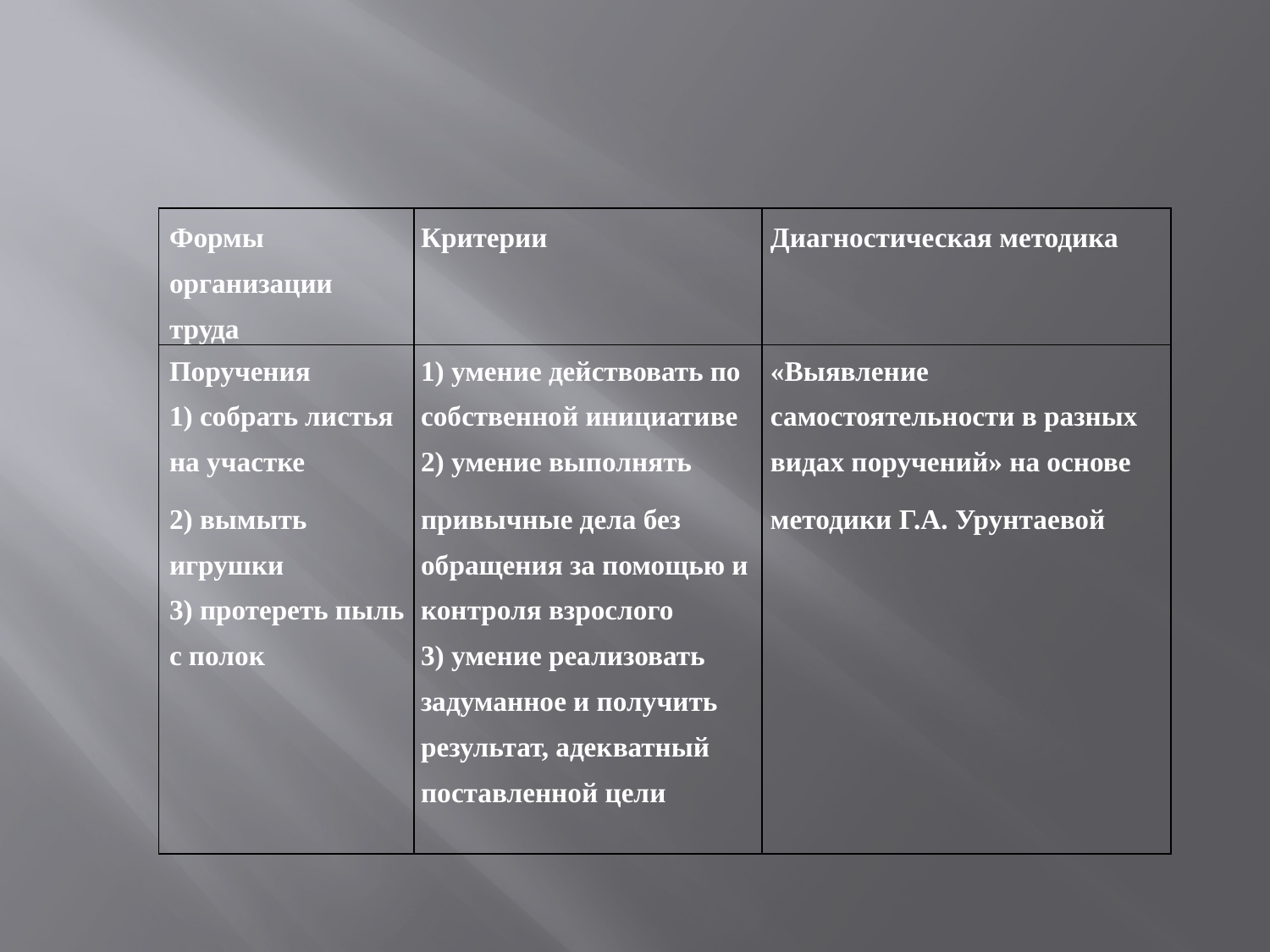

#
| Формы | Критерии | Диагностическая методика |
| --- | --- | --- |
| организации |  |  |
| труда |  |  |
| Поручения | 1) умение действовать по | «Выявление |
| 1) собрать листья | собственной инициативе | самостоятельности в разных |
| на участке | 2) умение выполнять | видах поручений» на основе |
| 2) вымыть | привычные дела без | методики Г.А. Урунтаевой |
| игрушки | обращения за помощью и |  |
| 3) протереть пыль | контроля взрослого |  |
| с полок | 3) умение реализовать |  |
|  | задуманное и получить |  |
|  | результат, адекватный |  |
|  | поставленной цели |  |
|  |  |  |